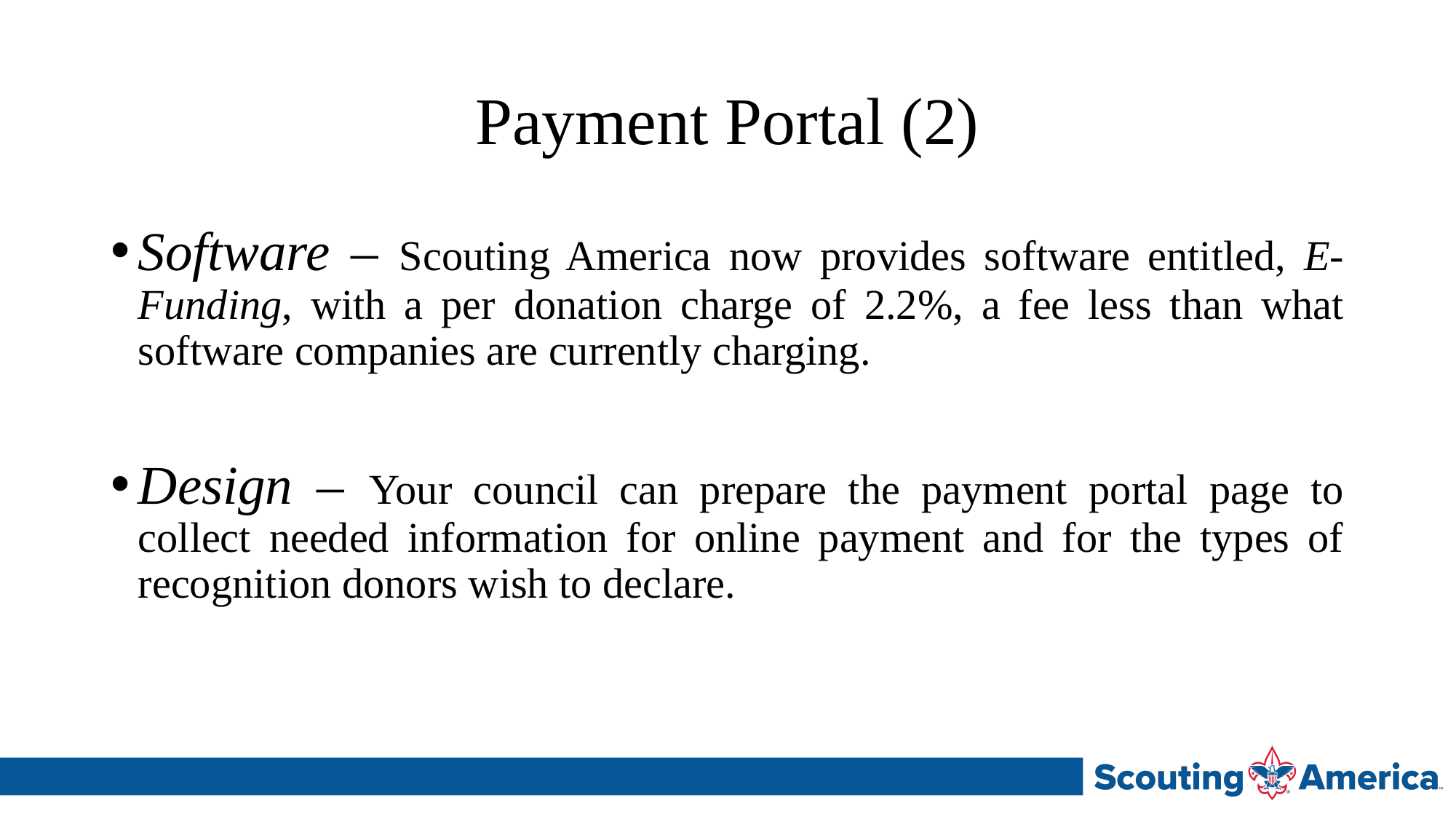

# Payment Portal (2)
Software – Scouting America now provides software entitled, E-Funding, with a per donation charge of 2.2%, a fee less than what software companies are currently charging.

Design – Your council can prepare the payment portal page to collect needed information for online payment and for the types of recognition donors wish to declare.